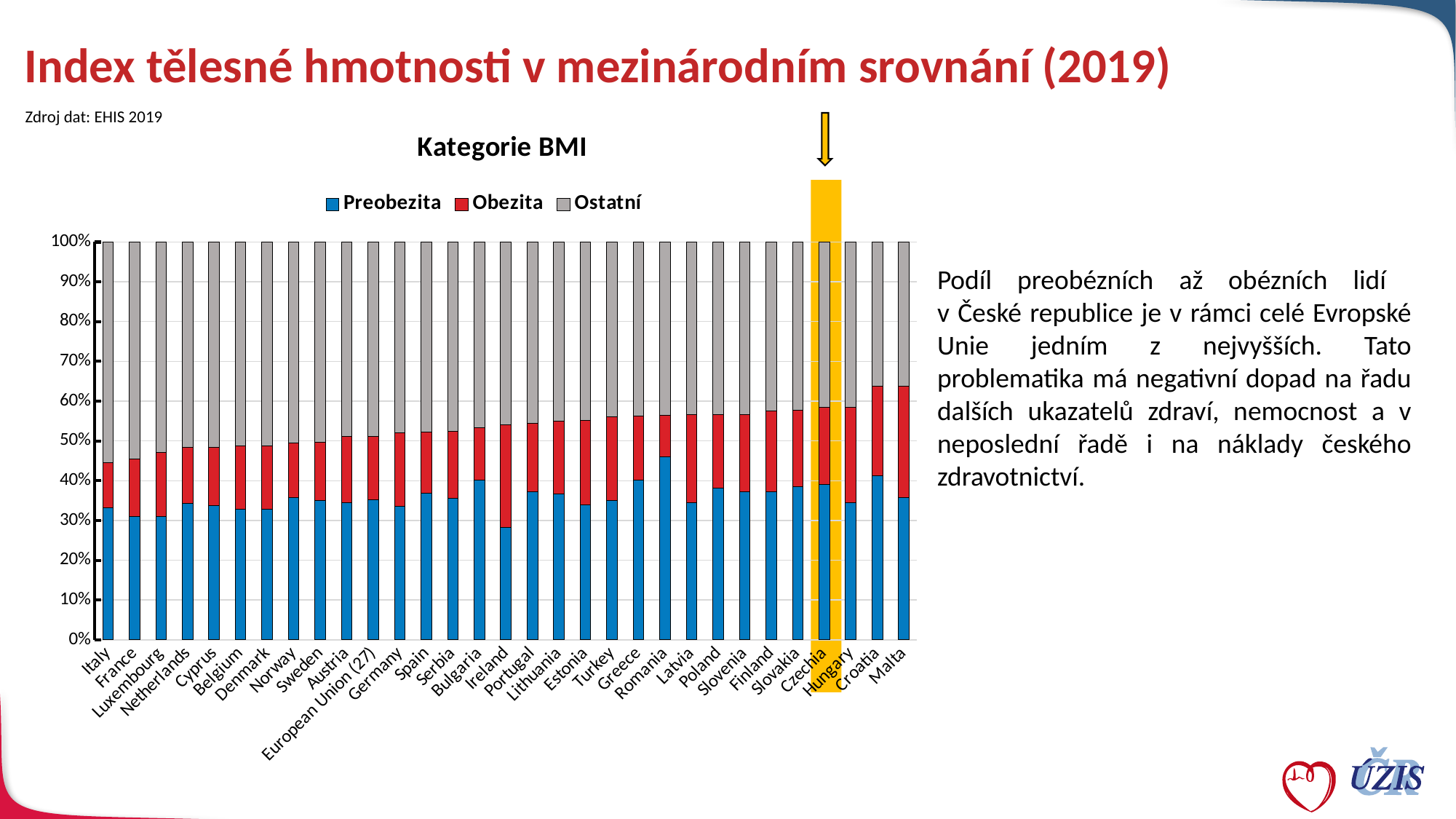

# Index tělesné hmotnosti v mezinárodním srovnání (2019)
Zdroj dat: EHIS 2019

### Chart: Kategorie BMI

| Category | Preobezita | Obezita | Ostatní |
|---|---|---|---|
| Italy | 33.2 | 11.4 | 55.39999999999999 |
| France | 31.0 | 14.4 | 54.599999999999994 |
| Luxembourg | 31.0 | 16.1 | 52.900000000000006 |
| Netherlands | 34.2 | 14.1 | 51.7 |
| Cyprus | 33.8 | 14.6 | 51.60000000000001 |
| Belgium | 32.9 | 15.9 | 51.199999999999996 |
| Denmark | 32.9 | 15.9 | 51.199999999999996 |
| Norway | 35.7 | 13.8 | 50.5 |
| Sweden | 35.0 | 14.7 | 50.3 |
| Austria | 34.4 | 16.7 | 48.9 |
| European Union (27) | 35.2 | 16.0 | 48.8 |
| Germany | 33.6 | 18.5 | 47.9 |
| Spain | 36.9 | 15.4 | 47.699999999999996 |
| Serbia | 35.6 | 16.8 | 47.6 |
| Bulgaria | 40.2 | 13.2 | 46.599999999999994 |
| Ireland | 28.2 | 25.8 | 46.0 |
| Portugal | 37.3 | 17.2 | 45.5 |
| Lithuania | 36.7 | 18.3 | 45.0 |
| Estonia | 34.0 | 21.1 | 44.900000000000006 |
| Turkey | 35.0 | 21.1 | 43.900000000000006 |
| Greece | 40.1 | 16.2 | 43.699999999999996 |
| Romania | 46.0 | 10.5 | 43.5 |
| Latvia | 34.4 | 22.3 | 43.300000000000004 |
| Poland | 38.2 | 18.5 | 43.3 |
| Slovenia | 37.3 | 19.4 | 43.3 |
| Finland | 37.3 | 20.3 | 42.400000000000006 |
| Slovakia | 38.5 | 19.3 | 42.2 |
| Czechia | 39.1 | 19.3 | 41.6 |
| Hungary | 34.5 | 23.9 | 41.599999999999994 |
| Croatia | 41.2 | 22.6 | 36.2 |
| Malta | 35.7 | 28.1 | 36.2 |
Podíl preobézních až obézních lidí
v České republice je v rámci celé Evropské Unie jedním z nejvyšších. Tato problematika má negativní dopad na řadu dalších ukazatelů zdraví, nemocnost a v neposlední řadě i na náklady českého zdravotnictví.